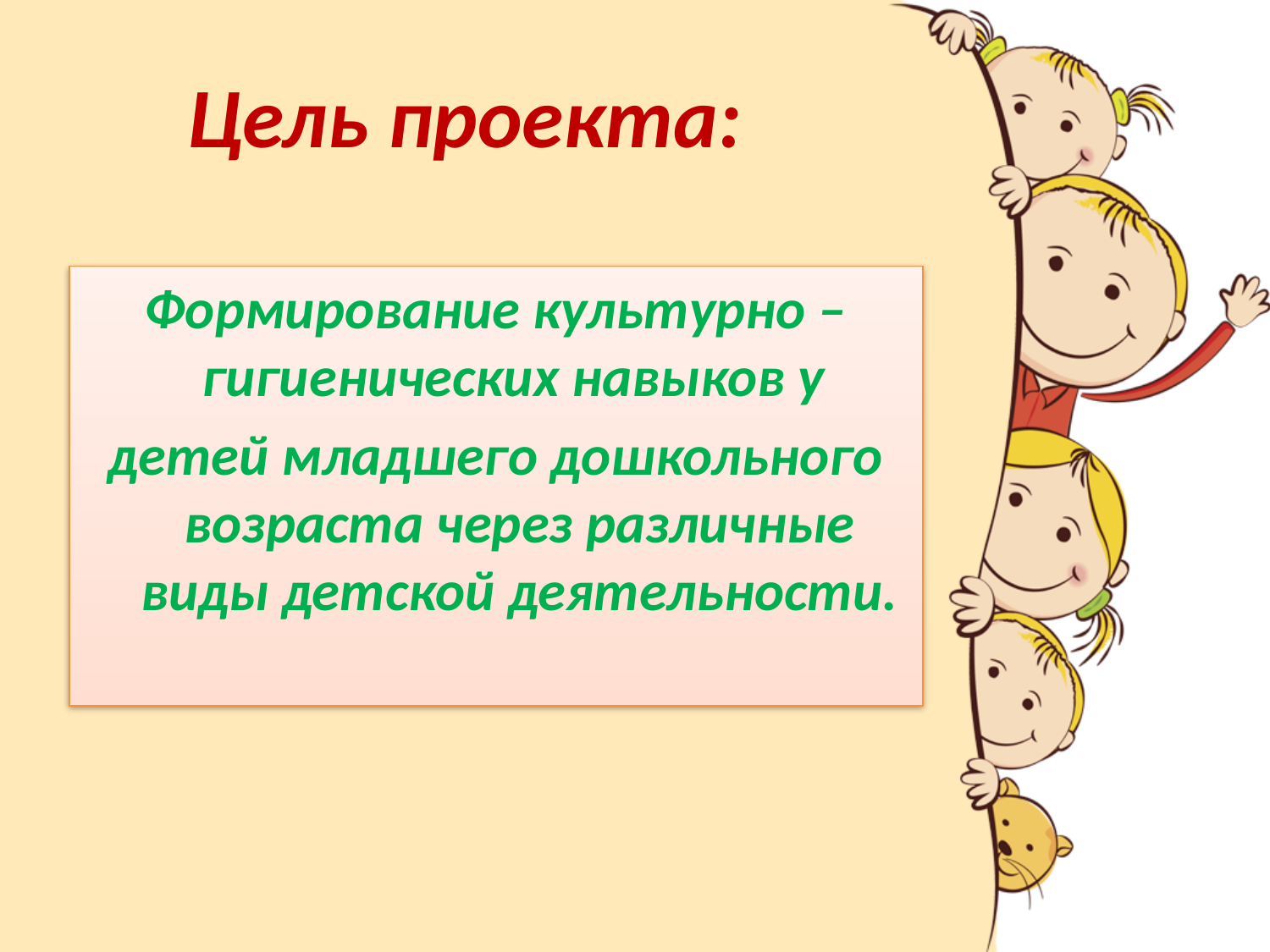

# Цель проекта:
Формирование культурно – гигиенических навыков у
детей младшего дошкольного возраста через различные виды детской деятельности.